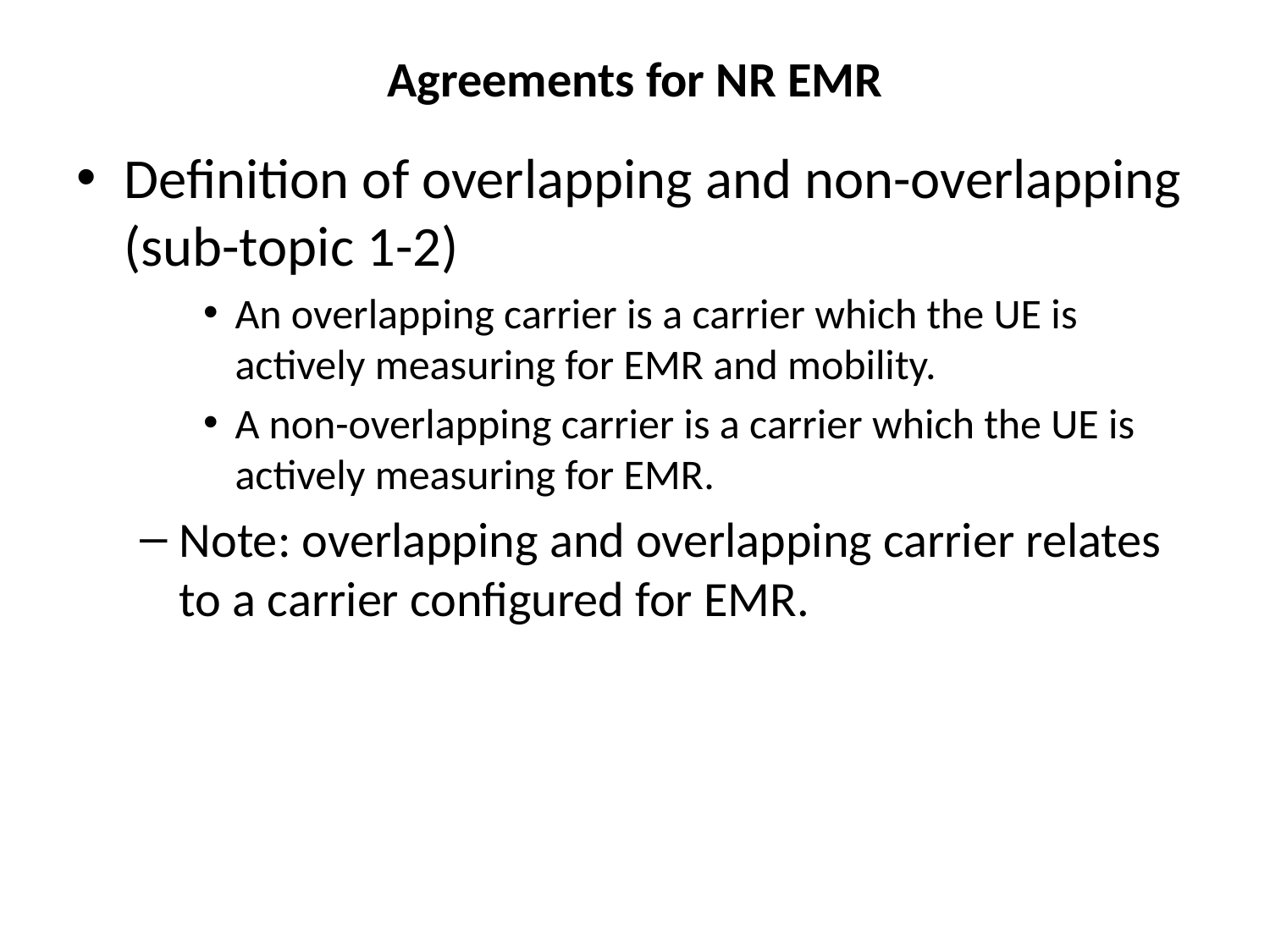

# Agreements for NR EMR
Definition of overlapping and non-overlapping (sub-topic 1-2)
An overlapping carrier is a carrier which the UE is actively measuring for EMR and mobility.
A non-overlapping carrier is a carrier which the UE is actively measuring for EMR.
Note: overlapping and overlapping carrier relates to a carrier configured for EMR.